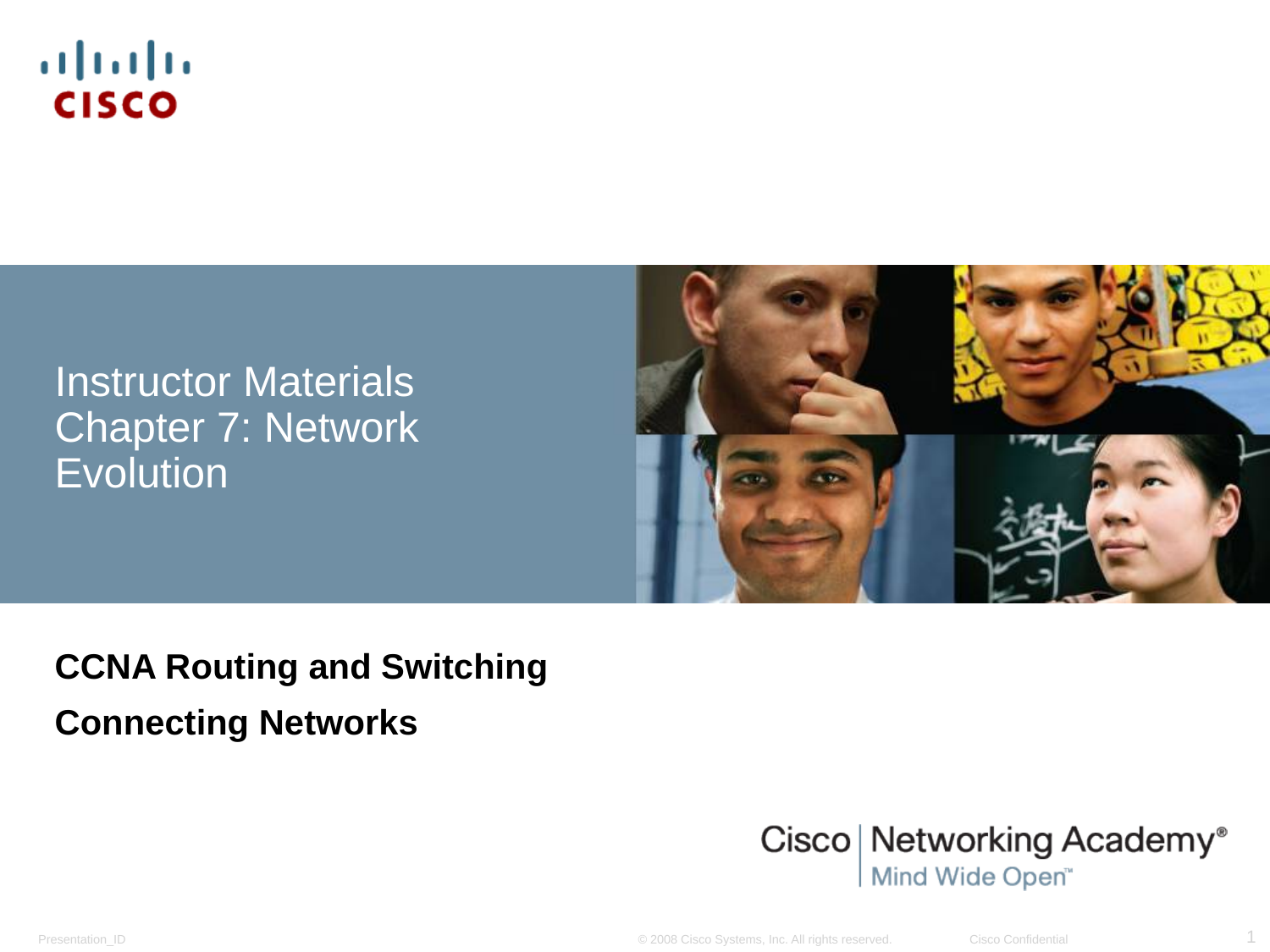

# Instructor Materials Chapter 7: Network Evolution
CCNA Routing and Switching
Connecting Networks